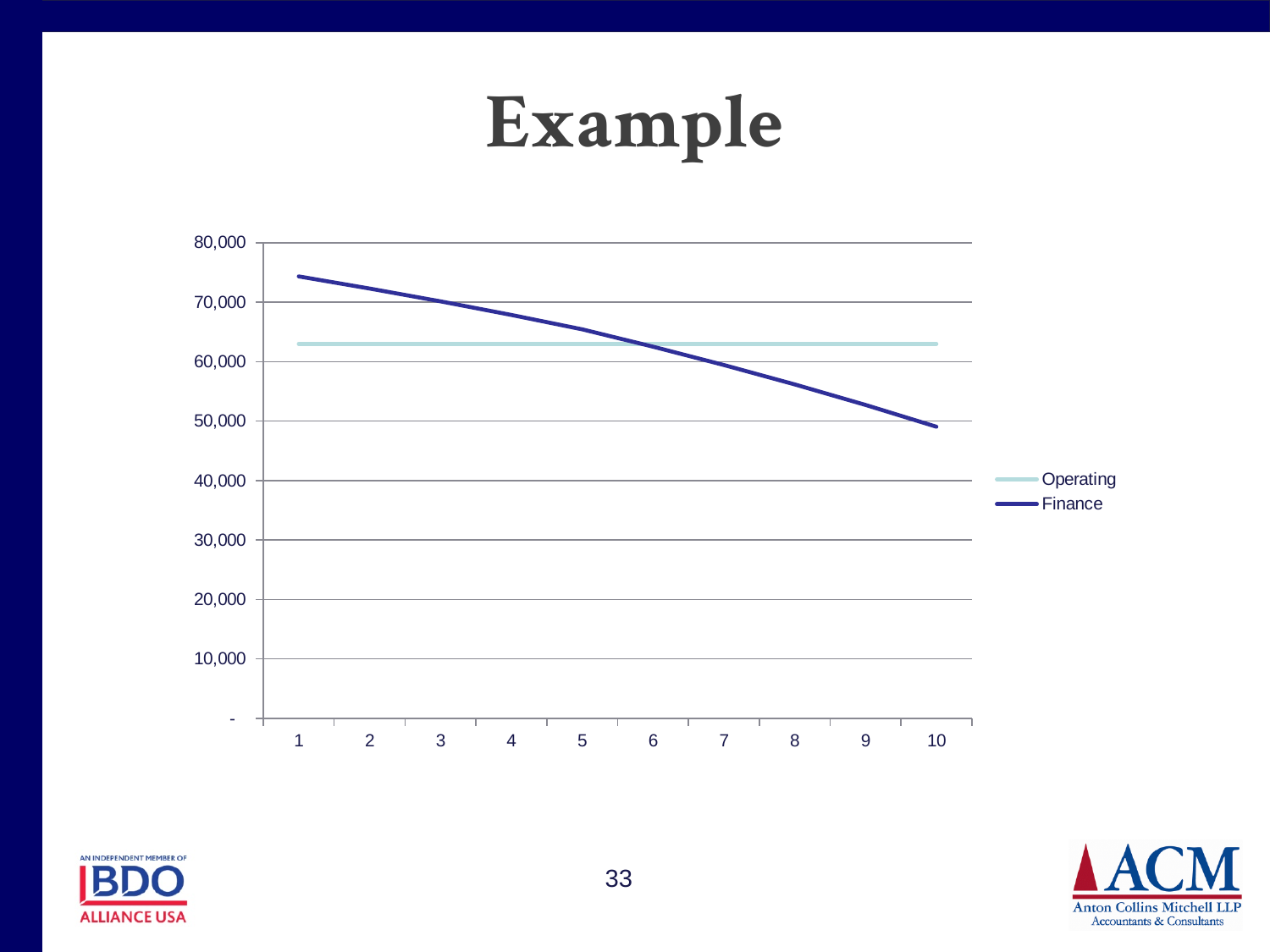

Example

### Chart

| Category | Operating | Finance |
|---|---|---|

33